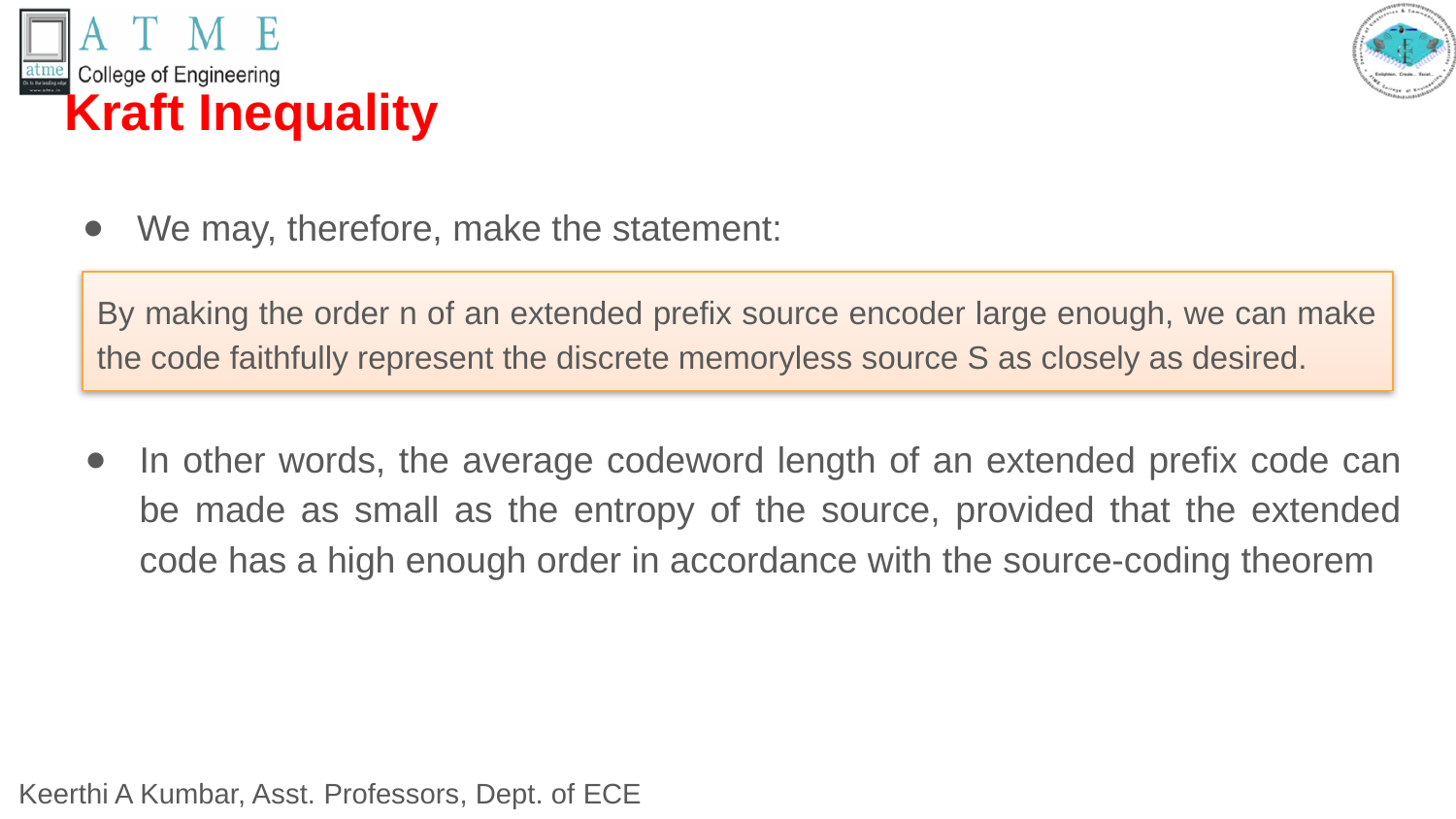

# Kraft Inequality
We may, therefore, make the statement:

By making the order n of an extended prefix source encoder large enough, we can make the code faithfully represent the discrete memoryless source S as closely as desired.
In other words, the average codeword length of an extended prefix code can be made as small as the entropy of the source, provided that the extended code has a high enough order in accordance with the source-coding theorem